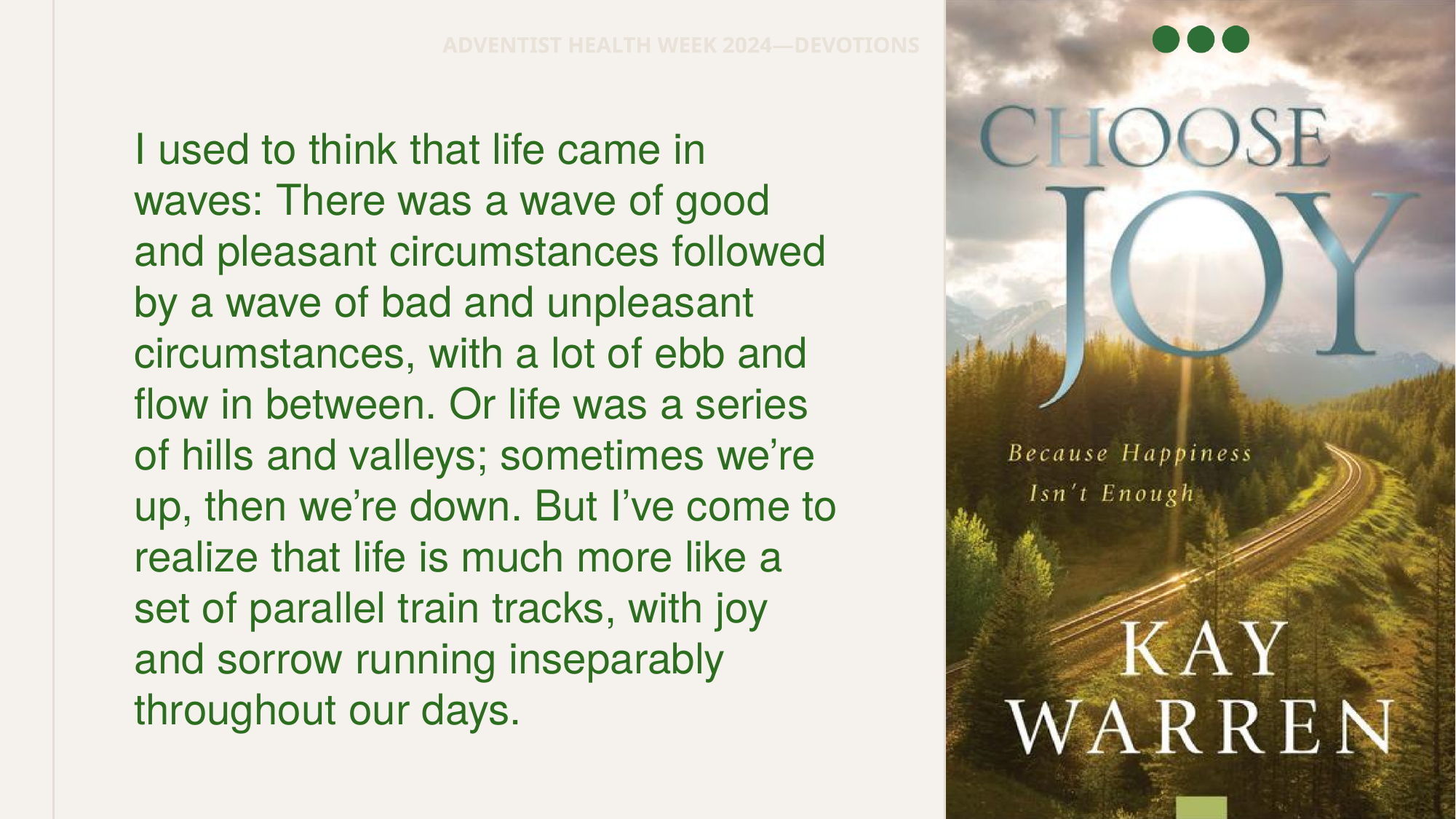

I used to think that life came in waves: There was a wave of good and pleasant circumstances followed by a wave of bad and unpleasant circumstances, with a lot of ebb and flow in between. Or life was a series of hills and valleys; sometimes we’re up, then we’re down. But I’ve come to realize that life is much more like a set of parallel train tracks, with joy and sorrow running inseparably throughout our days.